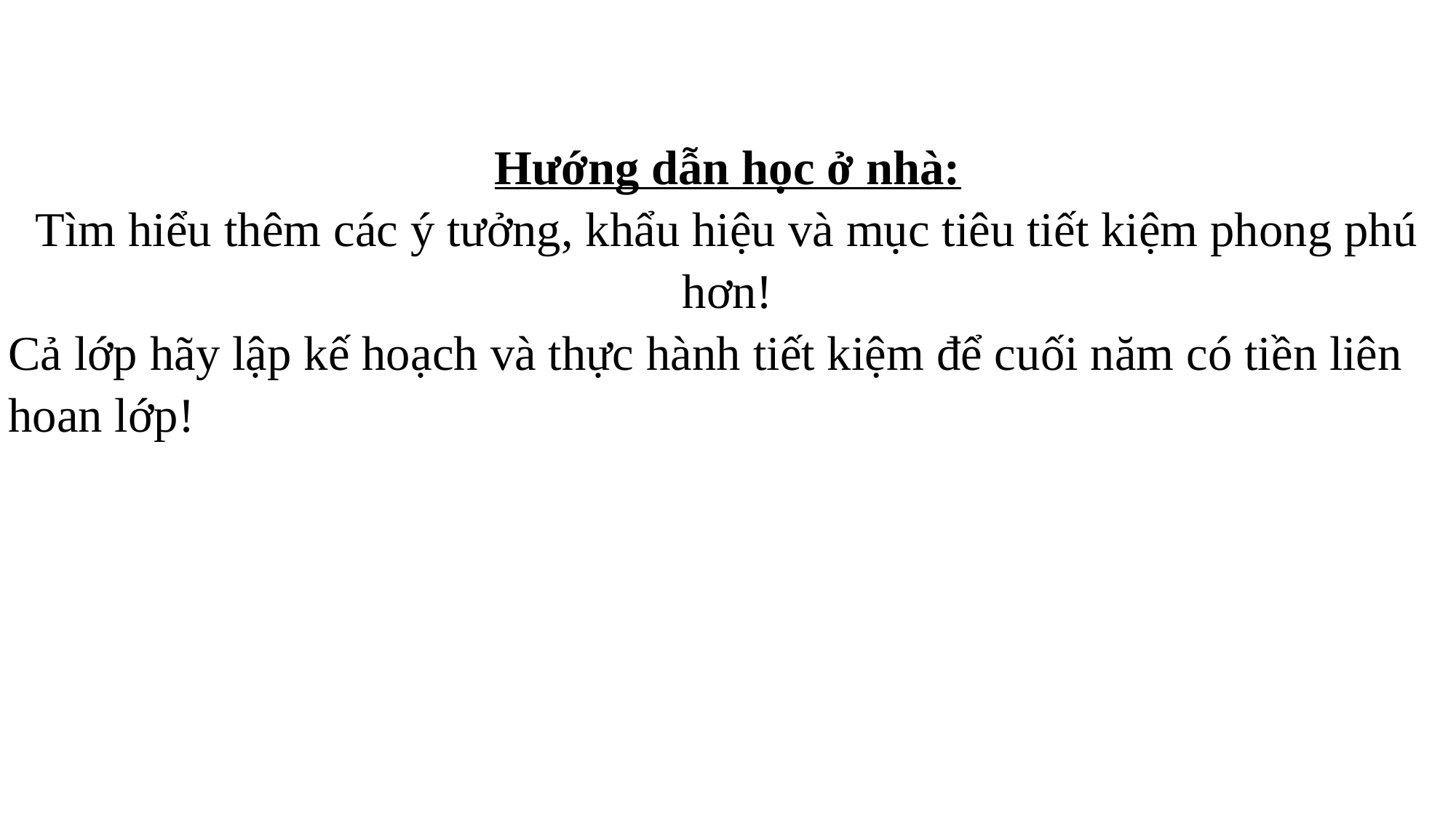

| Hướng dẫn học ở nhà: Tìm hiểu thêm các ý tưởng, khẩu hiệu và mục tiêu tiết kiệm phong phú hơn! Cả lớp hãy lập kế hoạch và thực hành tiết kiệm để cuối năm có tiền liên hoan lớp! |
| --- |